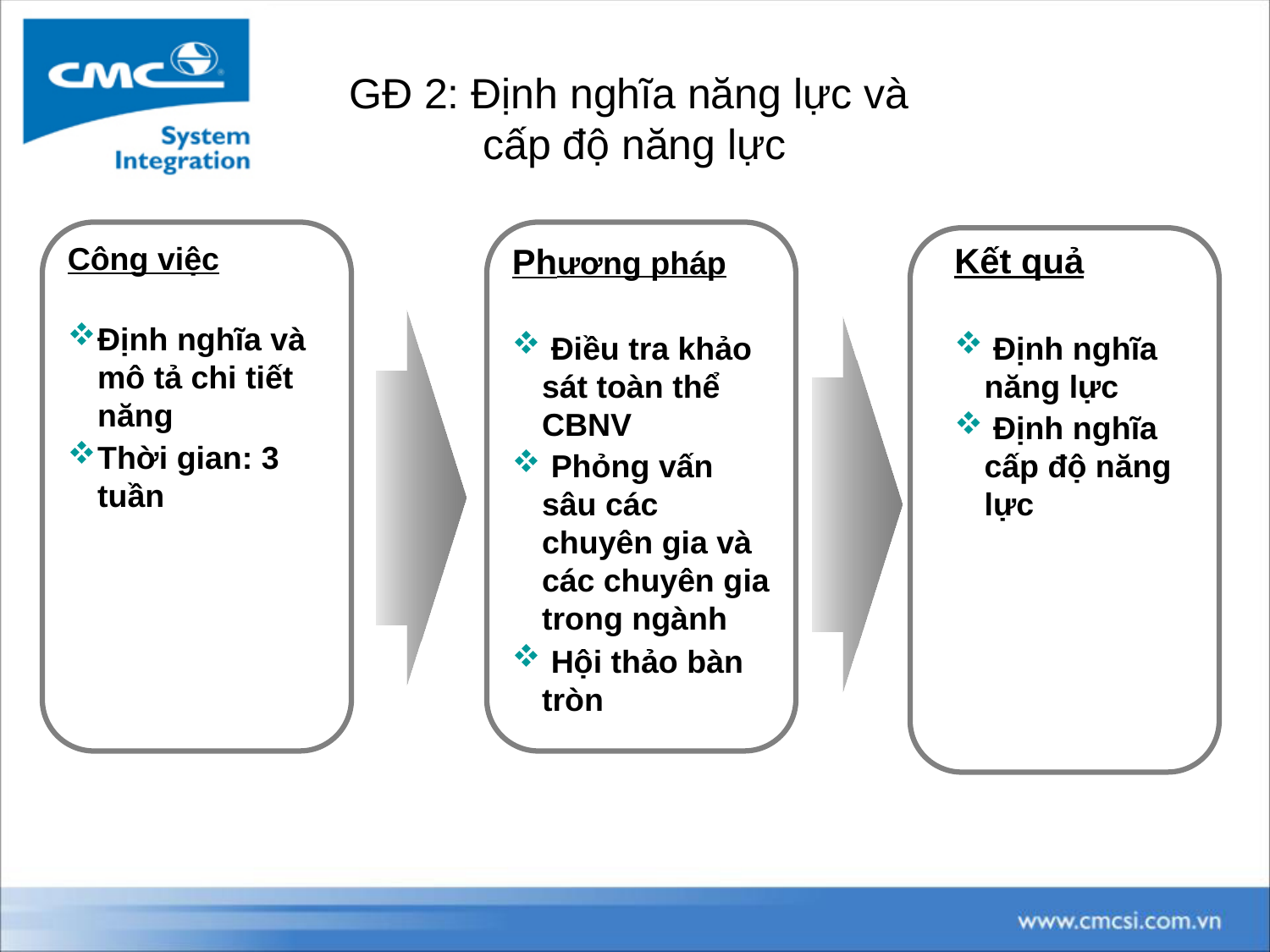

# GĐ 2: Định nghĩa năng lực và cấp độ năng lực

Công việc

Định nghĩa và mô tả chi tiết năng
Thời gian: 3 tuần
Phương pháp

 Điều tra khảo sát toàn thể CBNV
 Phỏng vấn sâu các chuyên gia và các chuyên gia trong ngành
 Hội thảo bàn tròn

Kết quả

 Định nghĩa năng lực
 Định nghĩa cấp độ năng lực

Text
Text
Text